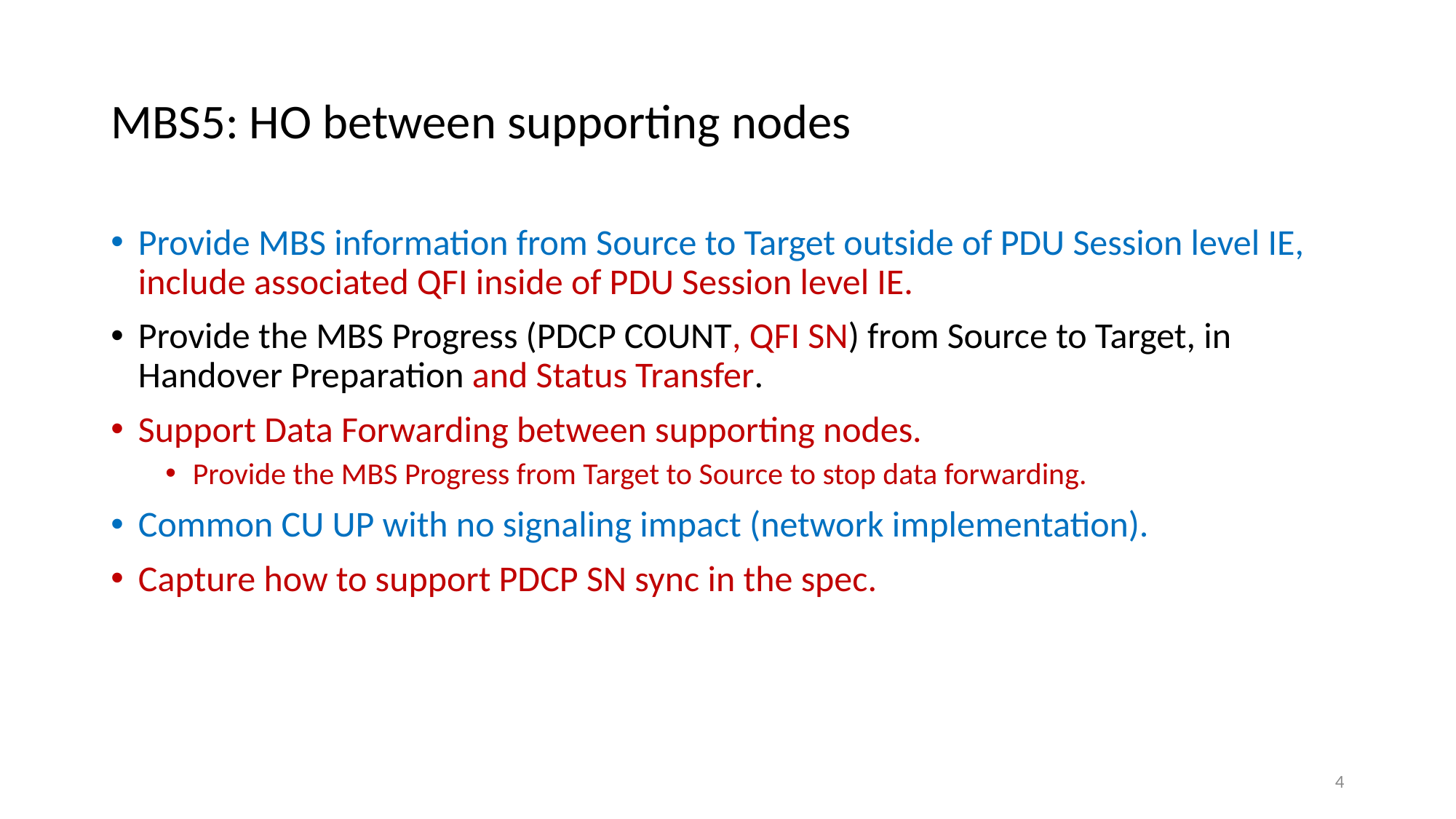

# MBS5: HO between supporting nodes
Provide MBS information from Source to Target outside of PDU Session level IE, include associated QFI inside of PDU Session level IE.
Provide the MBS Progress (PDCP COUNT, QFI SN) from Source to Target, in Handover Preparation and Status Transfer.
Support Data Forwarding between supporting nodes.
Provide the MBS Progress from Target to Source to stop data forwarding.
Common CU UP with no signaling impact (network implementation).
Capture how to support PDCP SN sync in the spec.

4